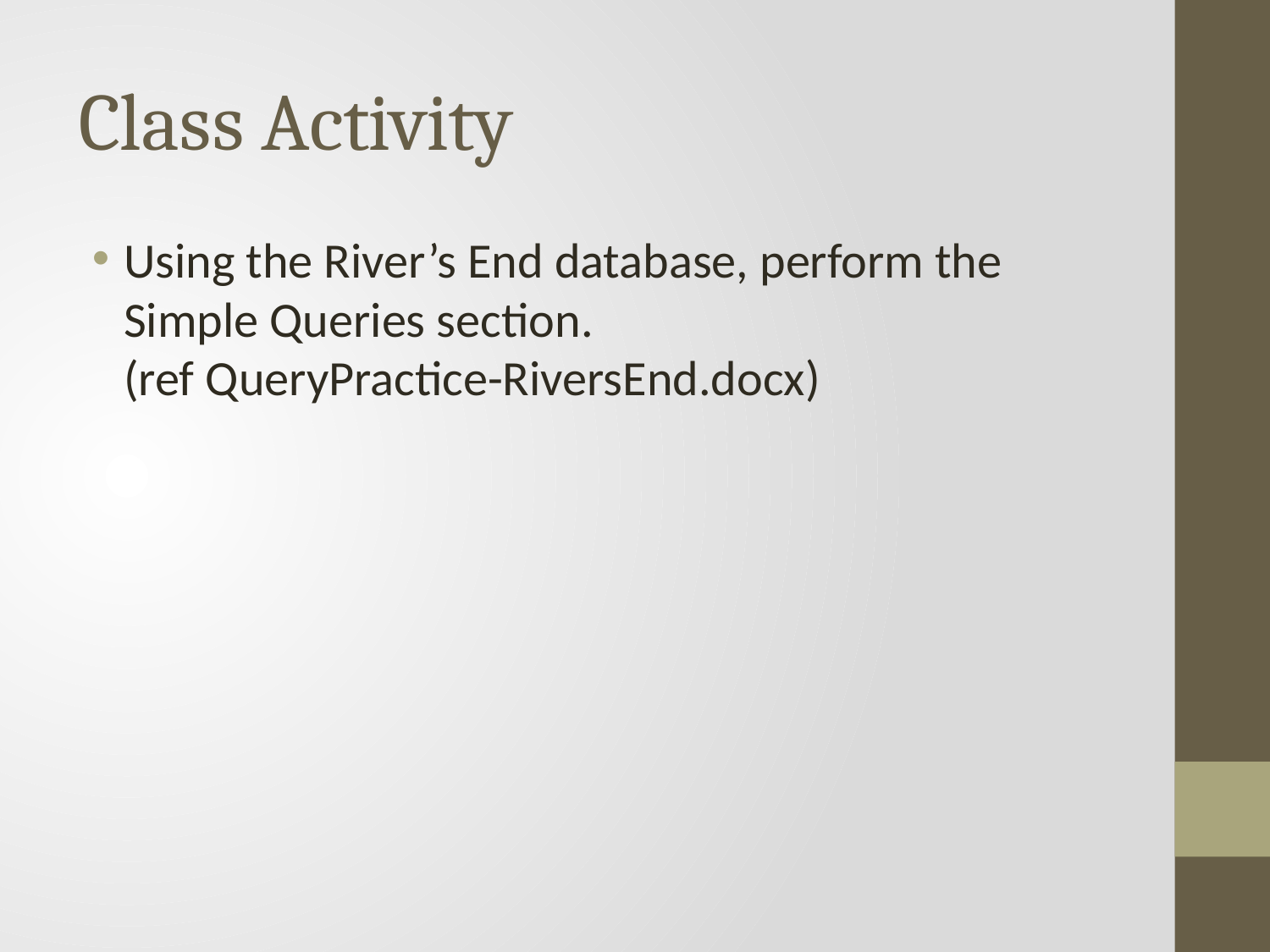

# Class Activity
Using the River’s End database, perform the Simple Queries section.
(ref QueryPractice-RiversEnd.docx)